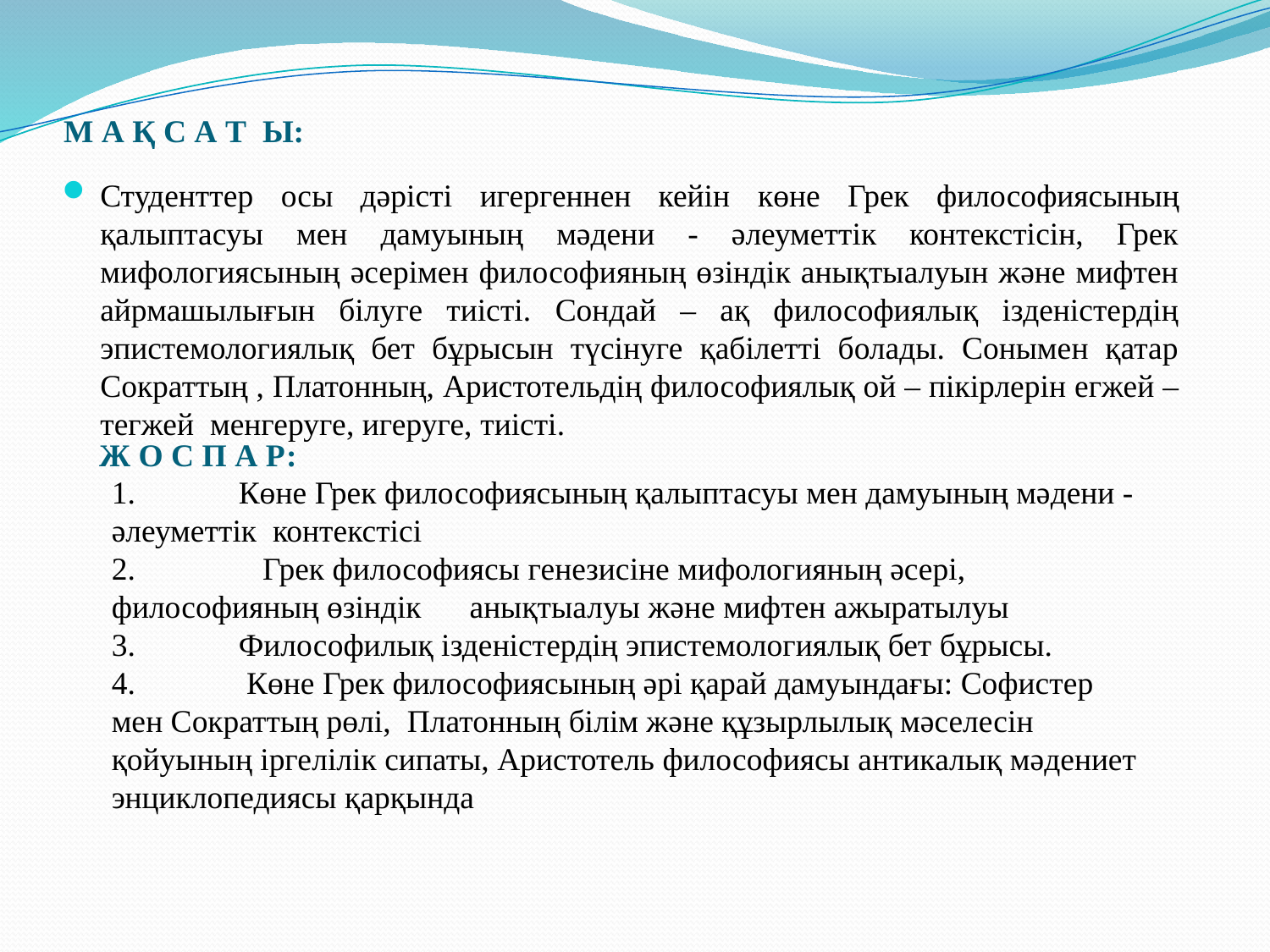

# М А Қ С А Т  Ы:
Студенттер осы дәрісті игергеннен кейін көне Грек философиясының қалыптасуы мен дамуының мәдени - әлеуметтік контекстісін, Грек мифологиясының әсерімен философияның өзіндік анықтыалуын және мифтен айрмашылығын білуге тиісті. Сондай – ақ философиялық ізденістердің эпистемологиялық бет бұрысын түсінуге қабілетті болады. Сонымен қатар Сократтың , Платонның, Аристотельдің философиялық ой – пікірлерін егжей – тегжей  менгеруге, игеруге, тиісті.
Ж О С П А Р:
1.	Көне Грек философиясының қалыптасуы мен дамуының мәдени - әлеуметтік  контекстісі
2.	   Грек философиясы генезисіне мифологияның әсері,  философияның өзіндік      анықтыалуы және мифтен ажыратылуы
3.	Философилық ізденістердің эпистемологиялық бет бұрысы.
4.	 Көне Грек философиясының әрі қарай дамуындағы: Софистер мен Сократтың рөлі,  Платонның білім және құзырлылық мәселесін қойуының іргелілік сипаты, Аристотель философиясы антикалық мәдениет энциклопедиясы қарқында